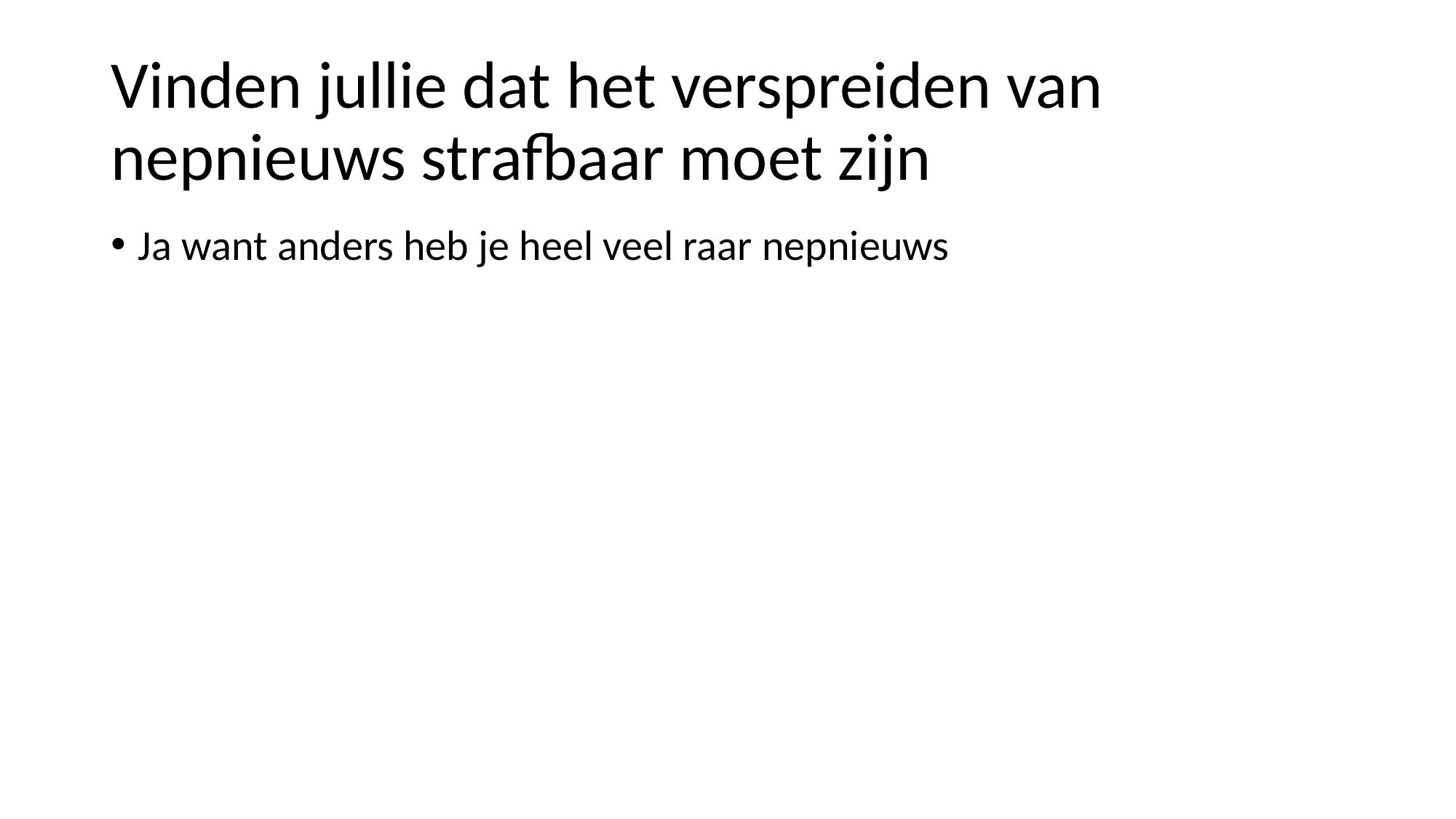

# Vinden jullie dat het verspreiden van nepnieuws strafbaar moet zijn
Ja want anders heb je heel veel raar nepnieuws